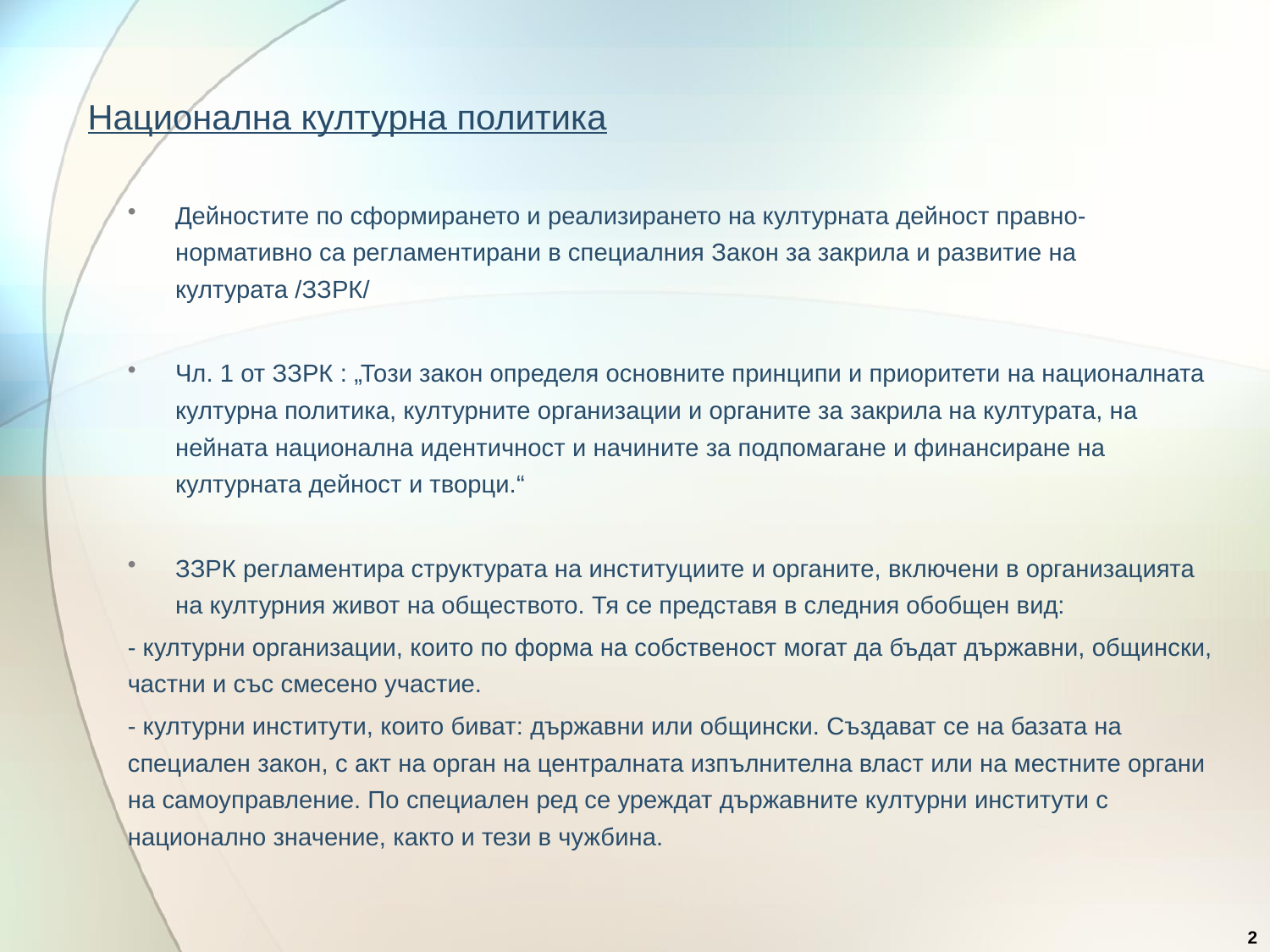

# Национална културна политика
Дейностите по сформирането и реализирането на културната дейност правно-нормативно са регламентирани в специалния Закон за закрила и развитие на културата /ЗЗРК/

Чл. 1 от ЗЗРК : „Този закон определя основните принципи и приоритети на националната културна политика, културните организации и органите за закрила на културата, на нейната национална идентичност и начините за подпомагане и финансиране на културната дейност и творци.“

ЗЗРК регламентира структурата на институциите и органите, включени в организацията на културния живот на обществото. Тя се представя в следния обобщен вид:
- културни организации, които по форма на собственост могат да бъдат държавни, общински, частни и със смесено участие.
- културни институти, които биват: държавни или общински. Създават се на базата на специален закон, с акт на орган на централната изпълнителна власт или на местните органи на самоуправление. По специален ред се уреждат държавните културни институти с национално значение, както и тези в чужбина.

2